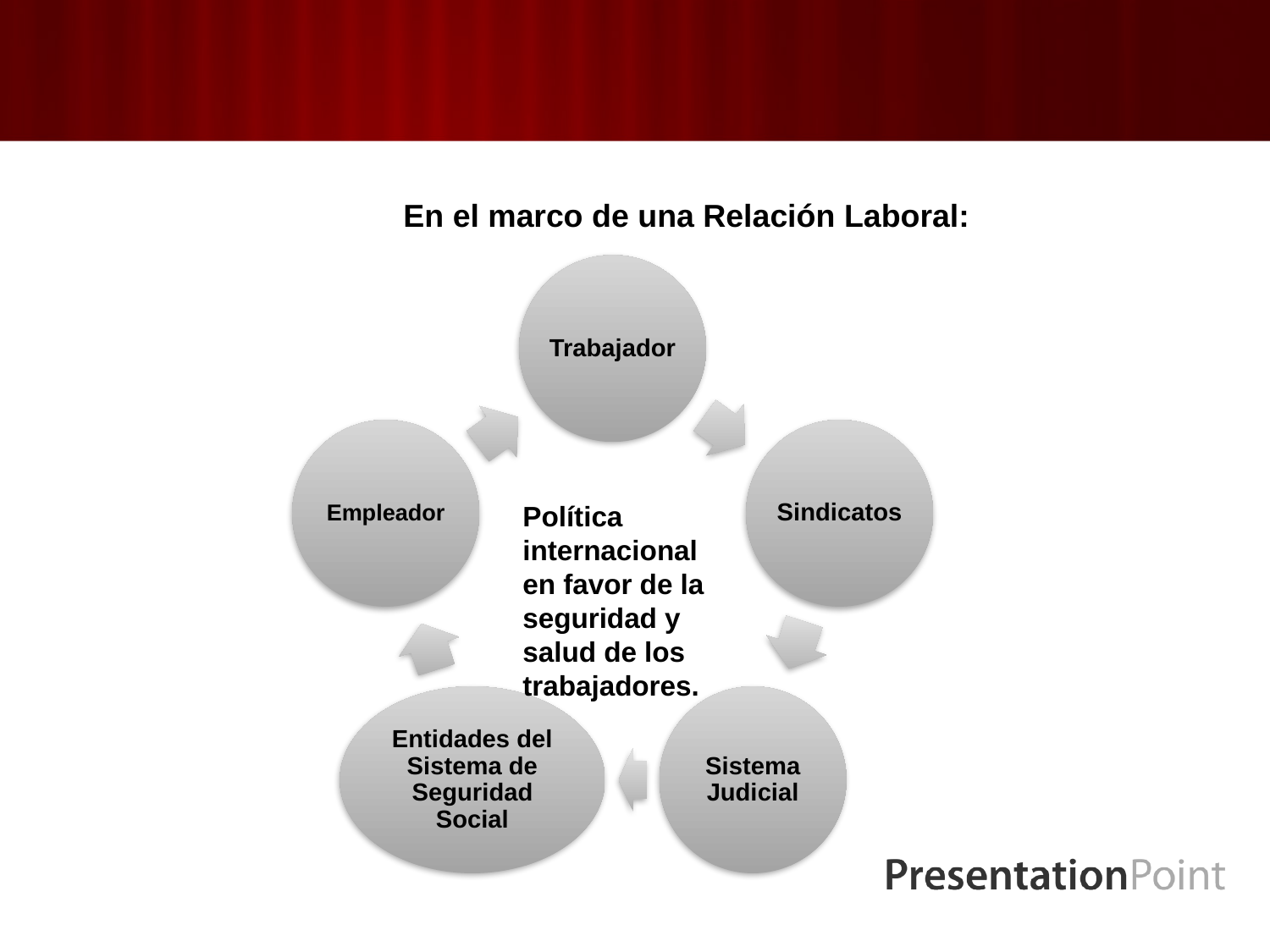

En el marco de una Relación Laboral:
Trabajador

Sindicatos

Sistema Judicial

Entidades del Sistema de Seguridad Social

Empleador

Política internacional en favor de la seguridad y salud de los trabajadores.